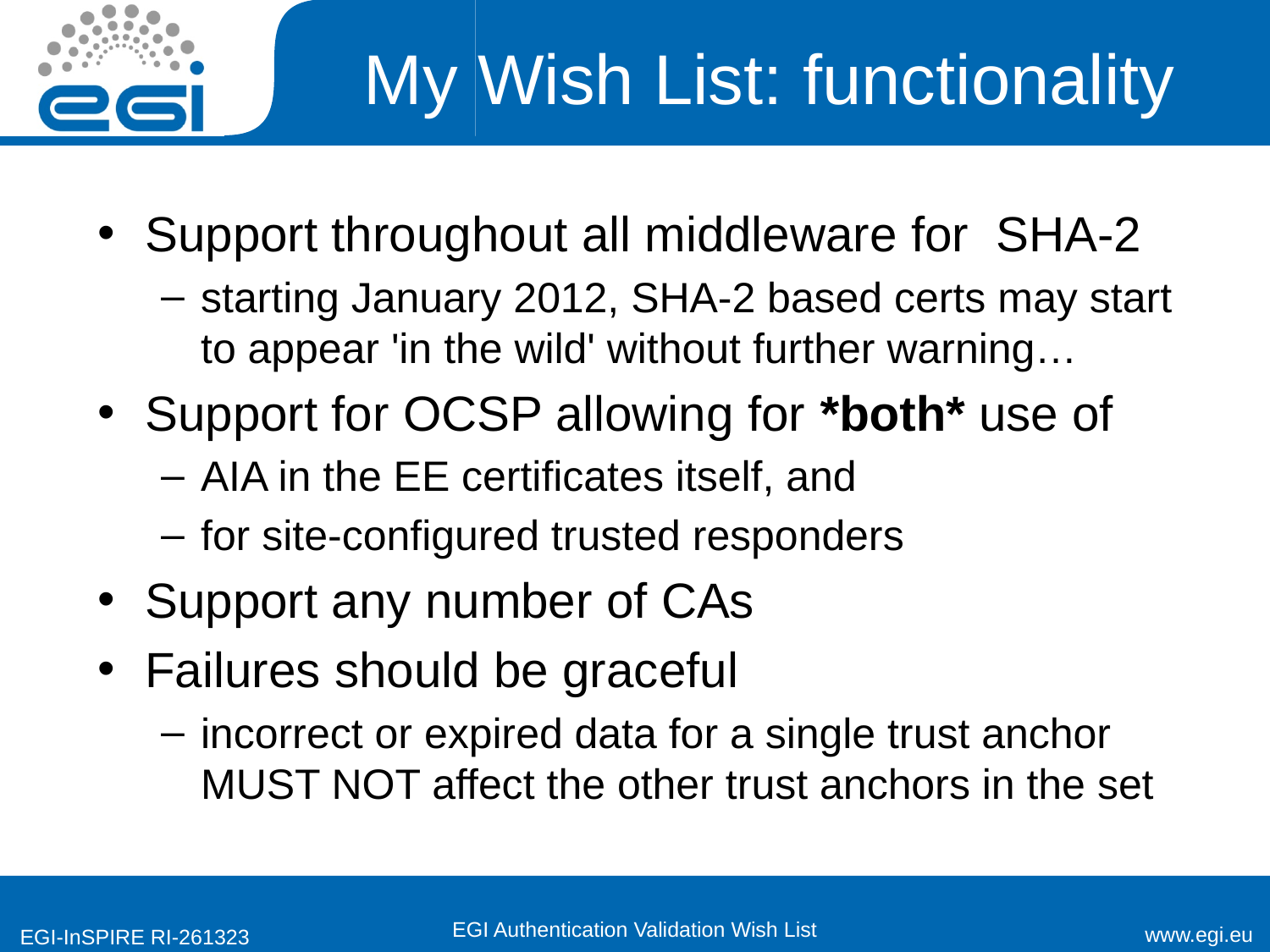

# My Wish List: functionality
Support throughout all middleware for  SHA-2
starting January 2012, SHA-2 based certs may start to appear 'in the wild' without further warning…
Support for OCSP allowing for *both* use of
AIA in the EE certificates itself, and
for site-configured trusted responders
Support any number of CAs
Failures should be graceful
incorrect or expired data for a single trust anchor MUST NOT affect the other trust anchors in the set
EGI Authentication Validation Wish List